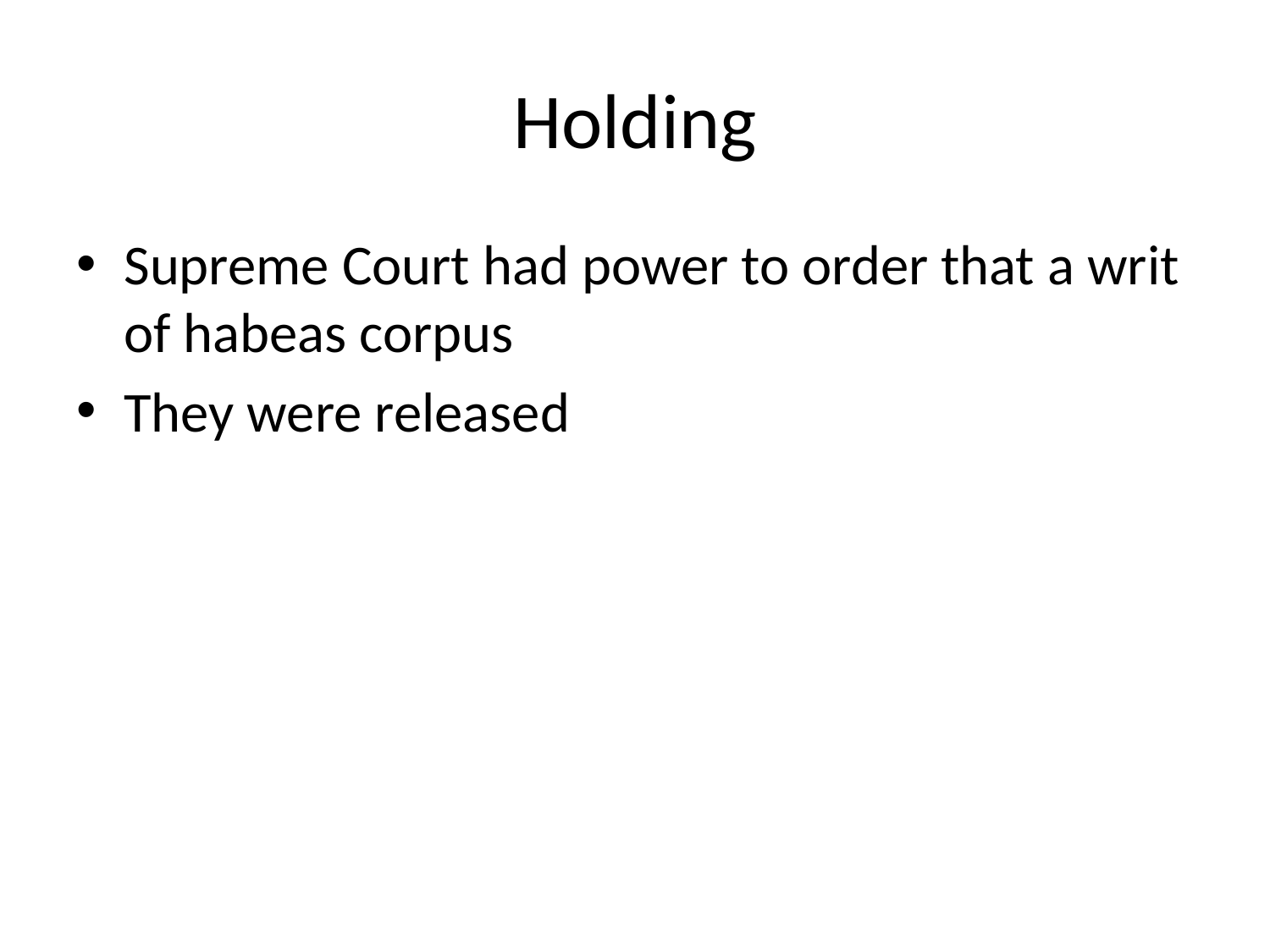

# Holding
Supreme Court had power to order that a writ of habeas corpus
They were released